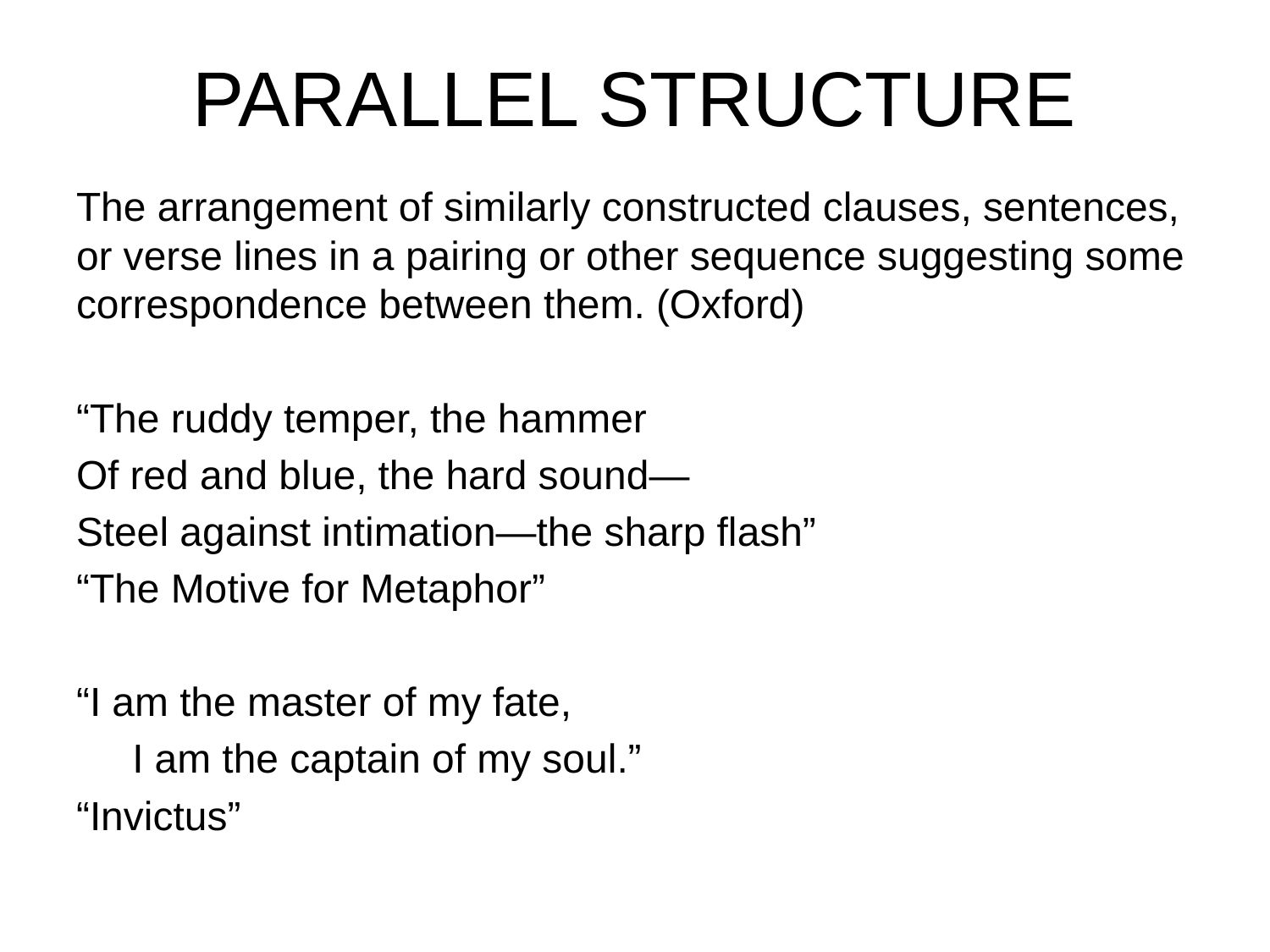

# PARALLEL STRUCTURE
The arrangement of similarly constructed clauses, sentences, or verse lines in a pairing or other sequence suggesting some correspondence between them. (Oxford)

“The ruddy temper, the hammer
Of red and blue, the hard sound—
Steel against intimation—the sharp flash”
“The Motive for Metaphor”

“I am the master of my fate,
     I am the captain of my soul.”
“Invictus”